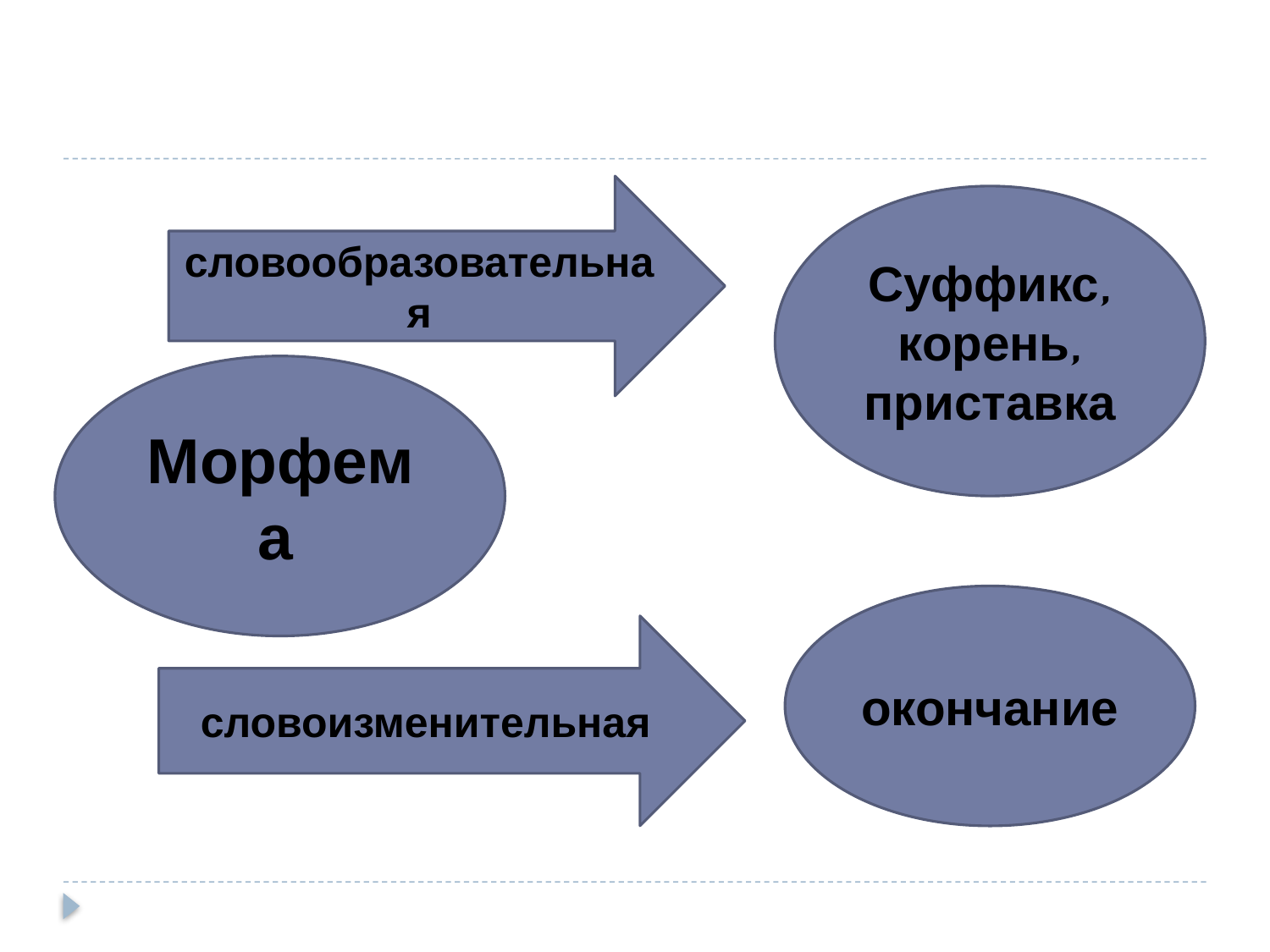

словообразовательная
Суффикс, корень, приставка
Морфема
окончание
словоизменительная